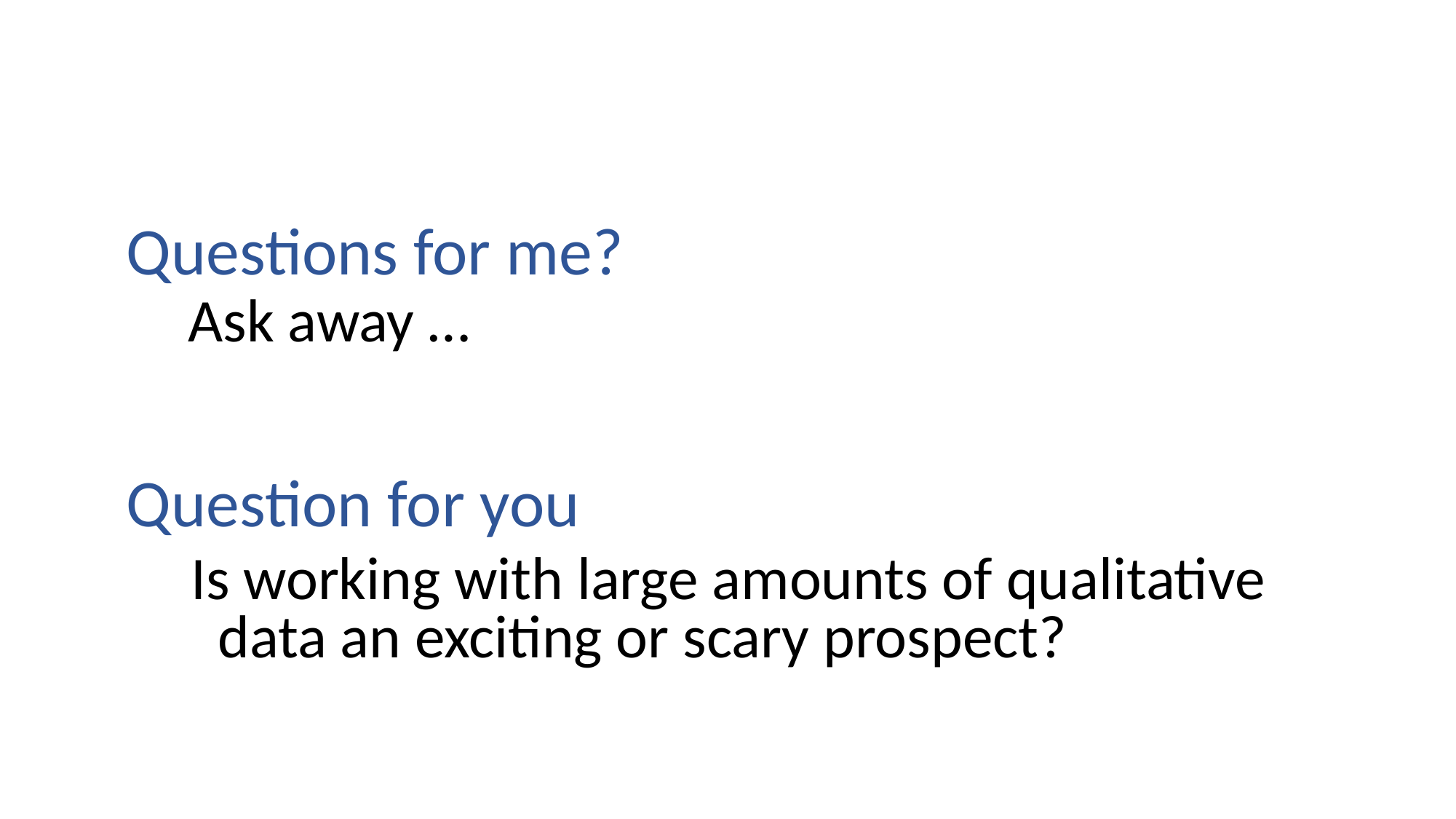

# Questions for me? Ask away … Question for you
Is working with large amounts of qualitative data an exciting or scary prospect?